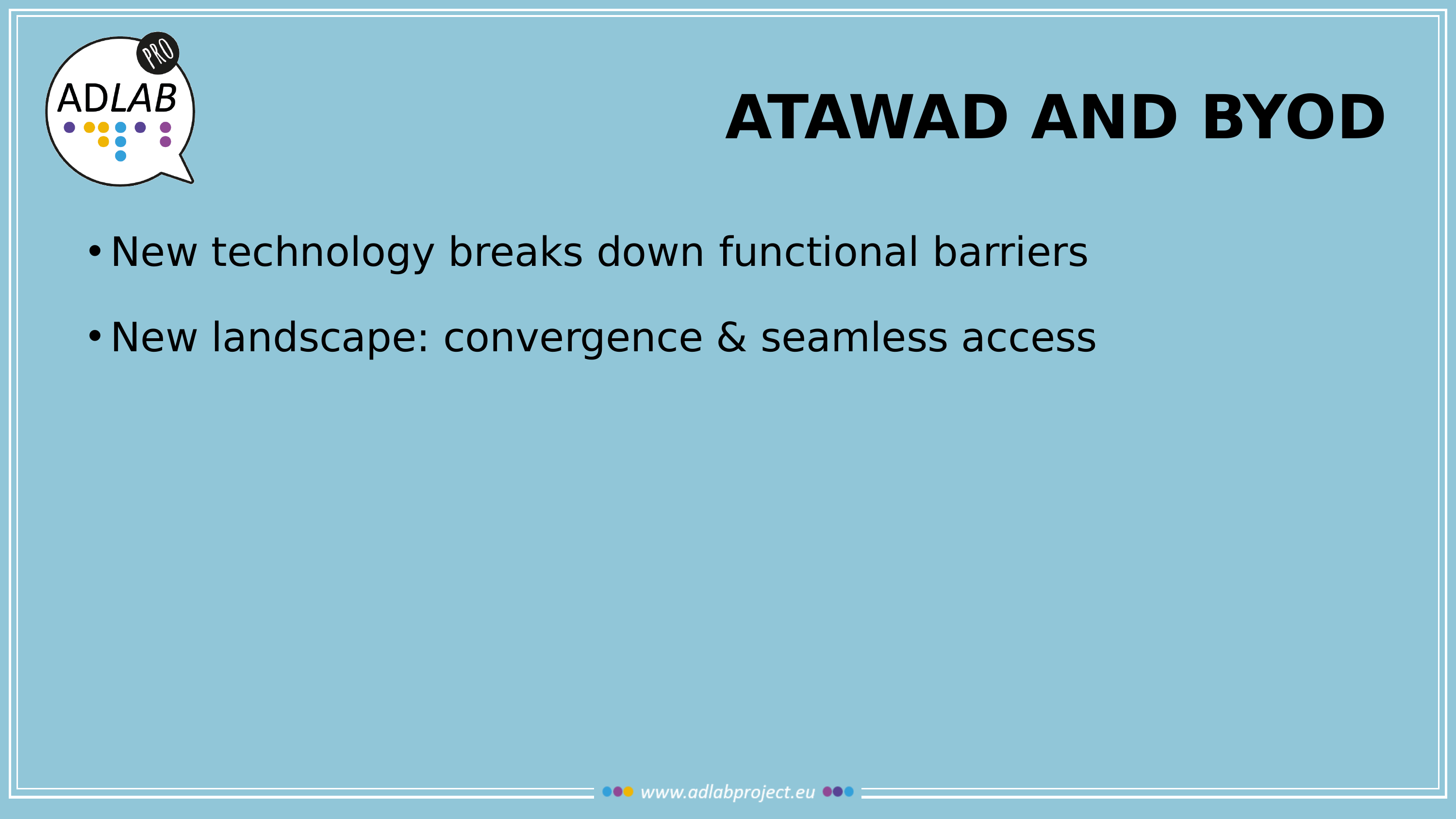

# ATAWAD and BYOD
New technology breaks down functional barriers
New landscape: convergence & seamless access